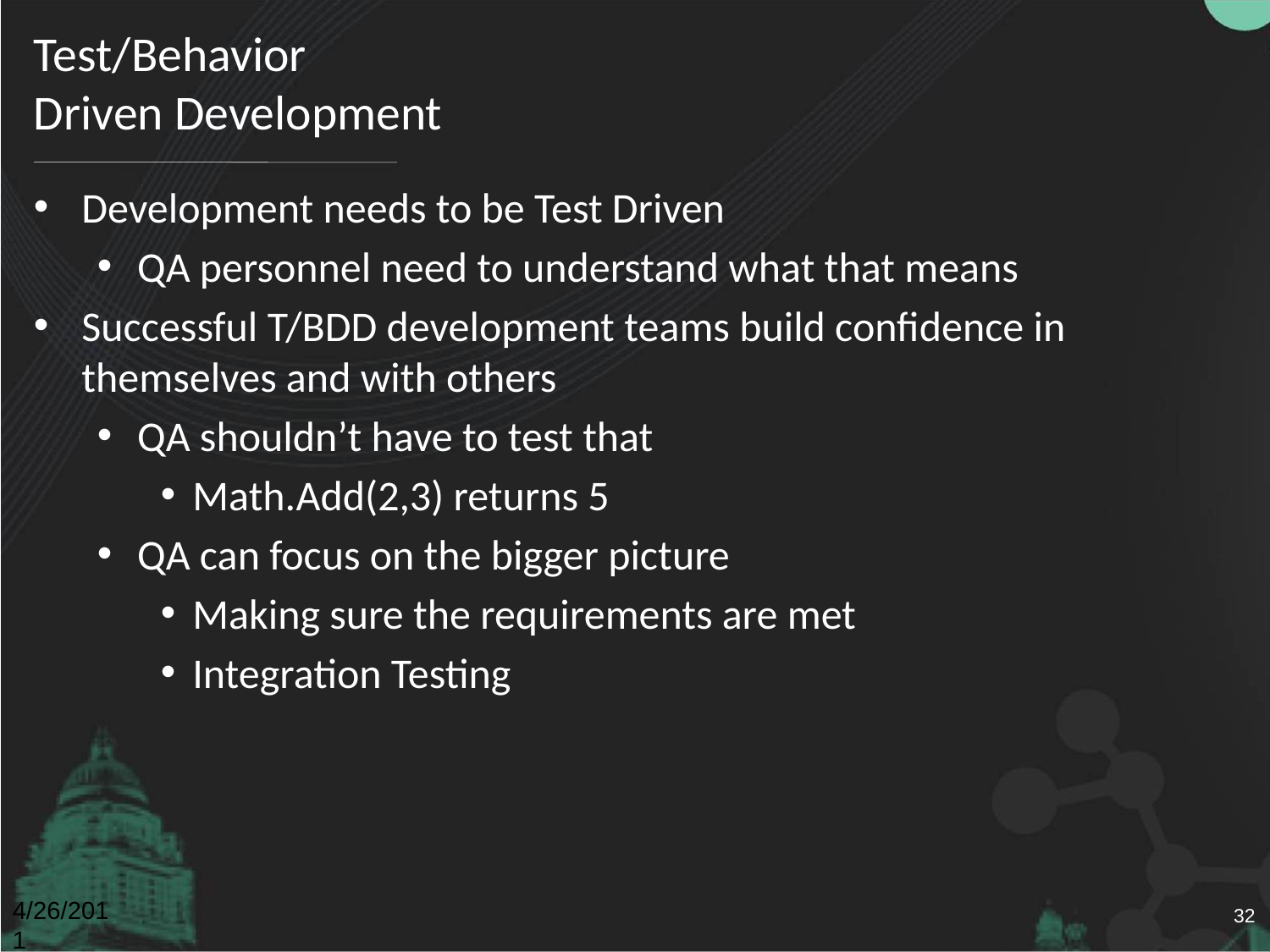

# Test/Behavior Driven Development
Development needs to be Test Driven
QA personnel need to understand what that means
Successful T/BDD development teams build confidence in themselves and with others
QA shouldn’t have to test that
Math.Add(2,3) returns 5
QA can focus on the bigger picture
Making sure the requirements are met
Integration Testing

4/26/2011
32